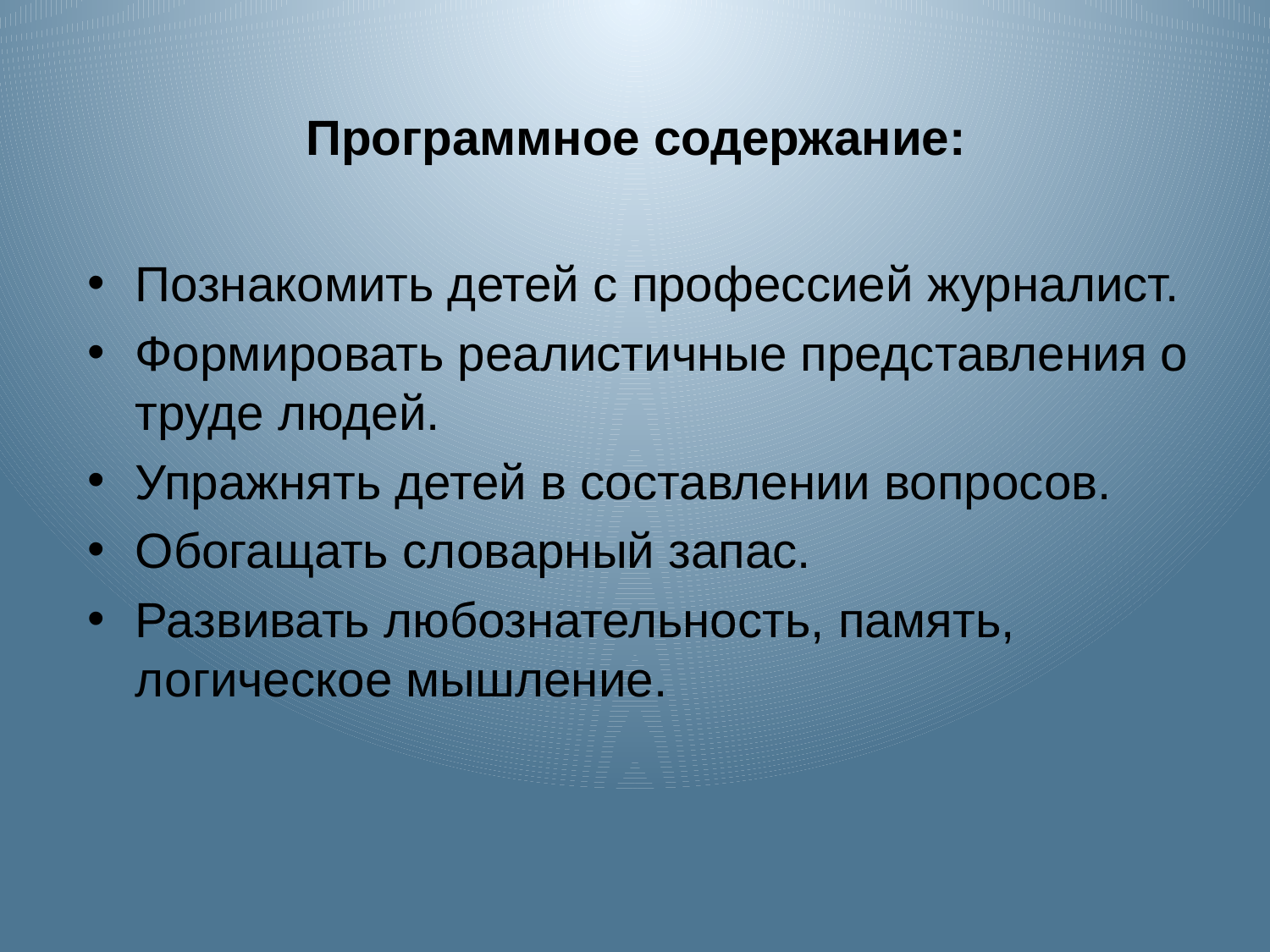

# Программное содержание:
Познакомить детей с профессией журналист.
Формировать реалистичные представления о труде людей.
Упражнять детей в составлении вопросов.
Обогащать словарный запас.
Развивать любознательность, память, логическое мышление.